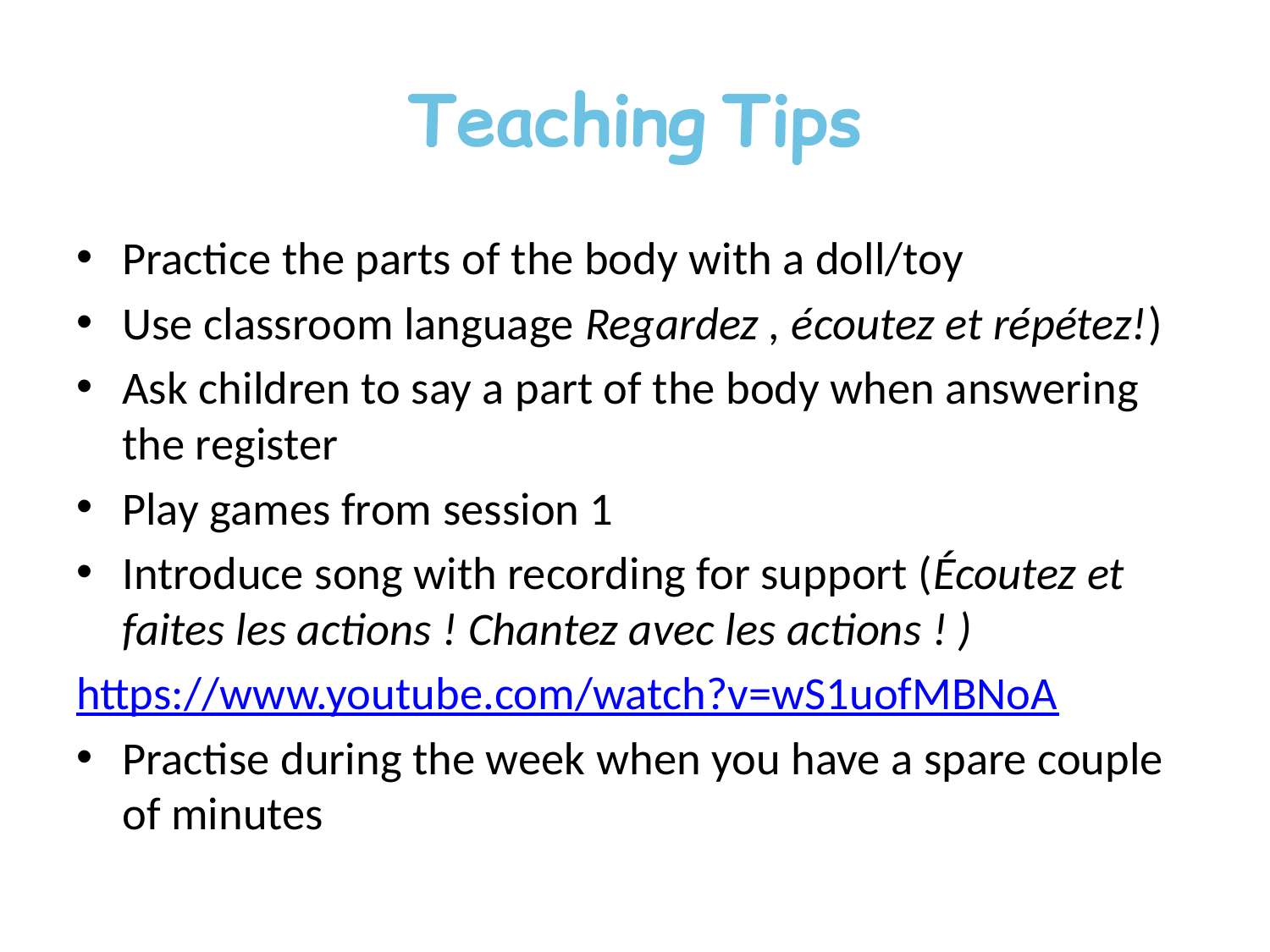

# Teaching Tips
Practice the parts of the body with a doll/toy
Use classroom language Regardez , écoutez et répétez!)
Ask children to say a part of the body when answering the register
Play games from session 1
Introduce song with recording for support (Écoutez et faites les actions ! Chantez avec les actions ! )
https://www.youtube.com/watch?v=wS1uofMBNoA
Practise during the week when you have a spare couple of minutes